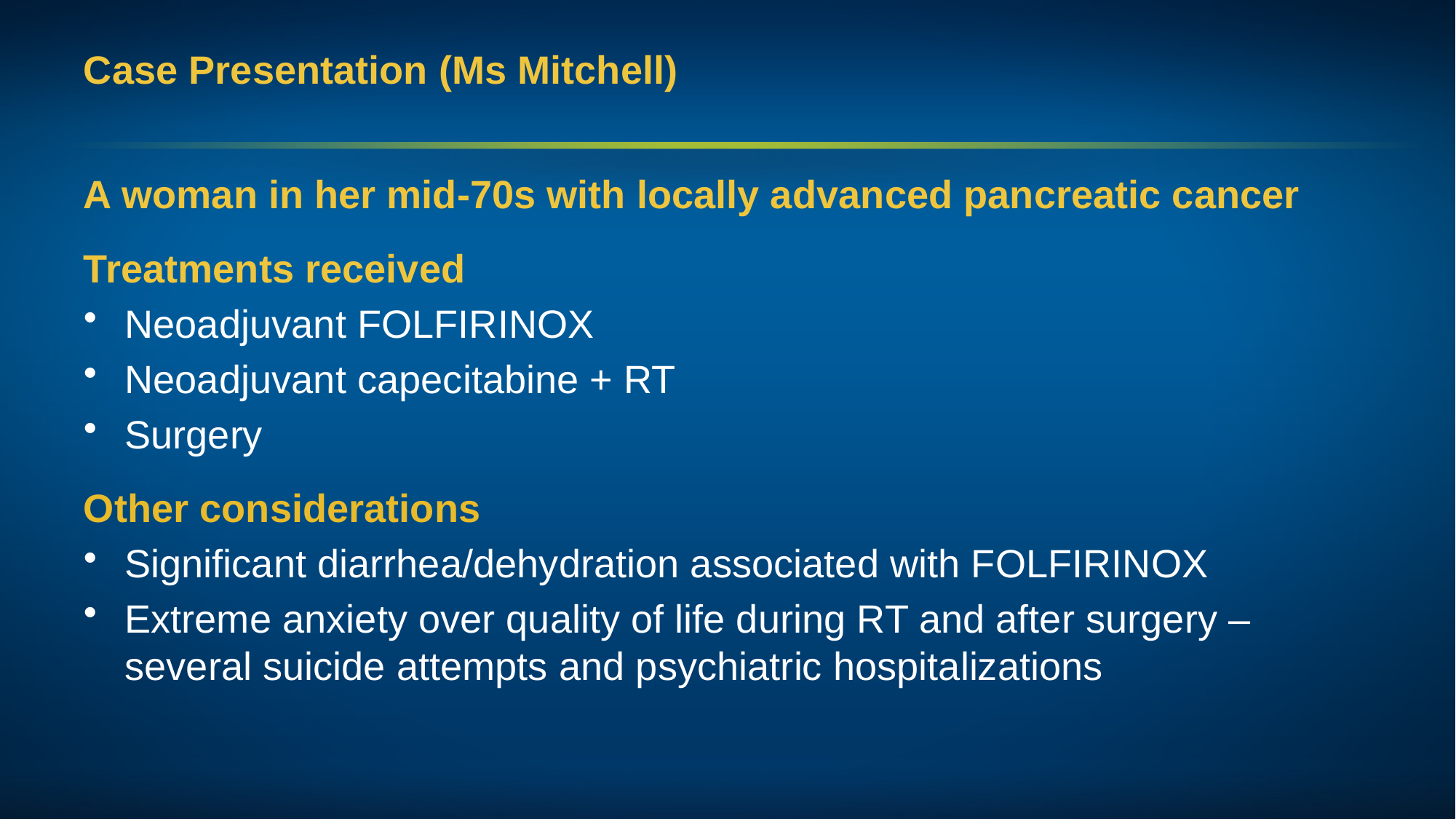

# Case Presentation (Ms Mitchell)
A woman in her mid-70s with locally advanced pancreatic cancer
Treatments received
Neoadjuvant FOLFIRINOX
Neoadjuvant capecitabine + RT
Surgery
Other considerations
Significant diarrhea/dehydration associated with FOLFIRINOX
Extreme anxiety over quality of life during RT and after surgery – several suicide attempts and psychiatric hospitalizations